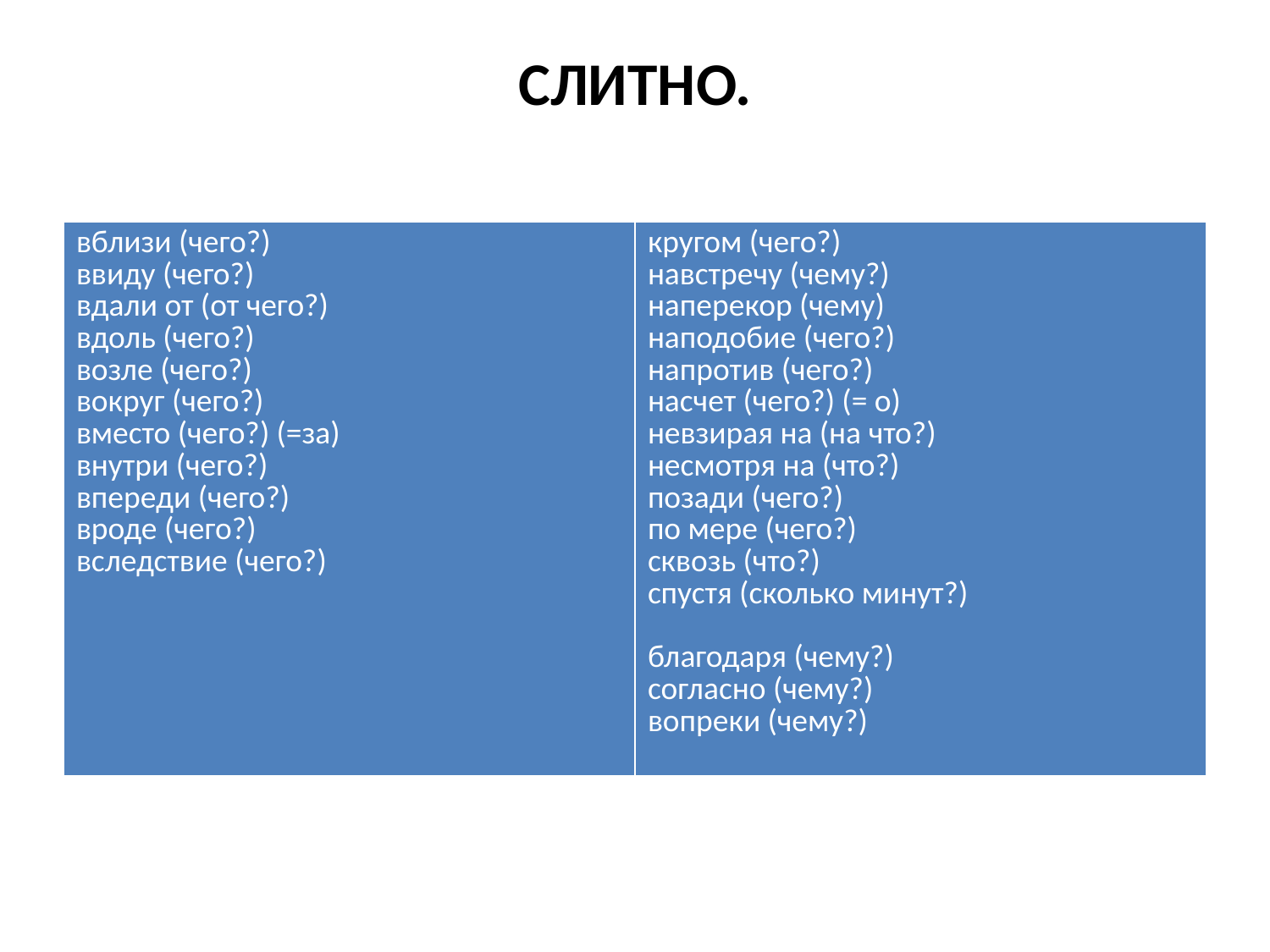

# СЛИТНО.
| вблизи (чего?) ввиду (чего?) вдали от (от чего?) вдоль (чего?) возле (чего?) вокруг (чего?) вместо (чего?) (=за) внутри (чего?) впереди (чего?) вроде (чего?) вследствие (чего?) | кругом (чего?) навстречу (чему?) наперекор (чему) наподобие (чего?) напротив (чего?) насчет (чего?) (= о) невзирая на (на что?) несмотря на (что?) позади (чего?) по мере (чего?) сквозь (что?) спустя (сколько минут?)   благодаря (чему?) согласно (чему?) вопреки (чему?) |
| --- | --- |